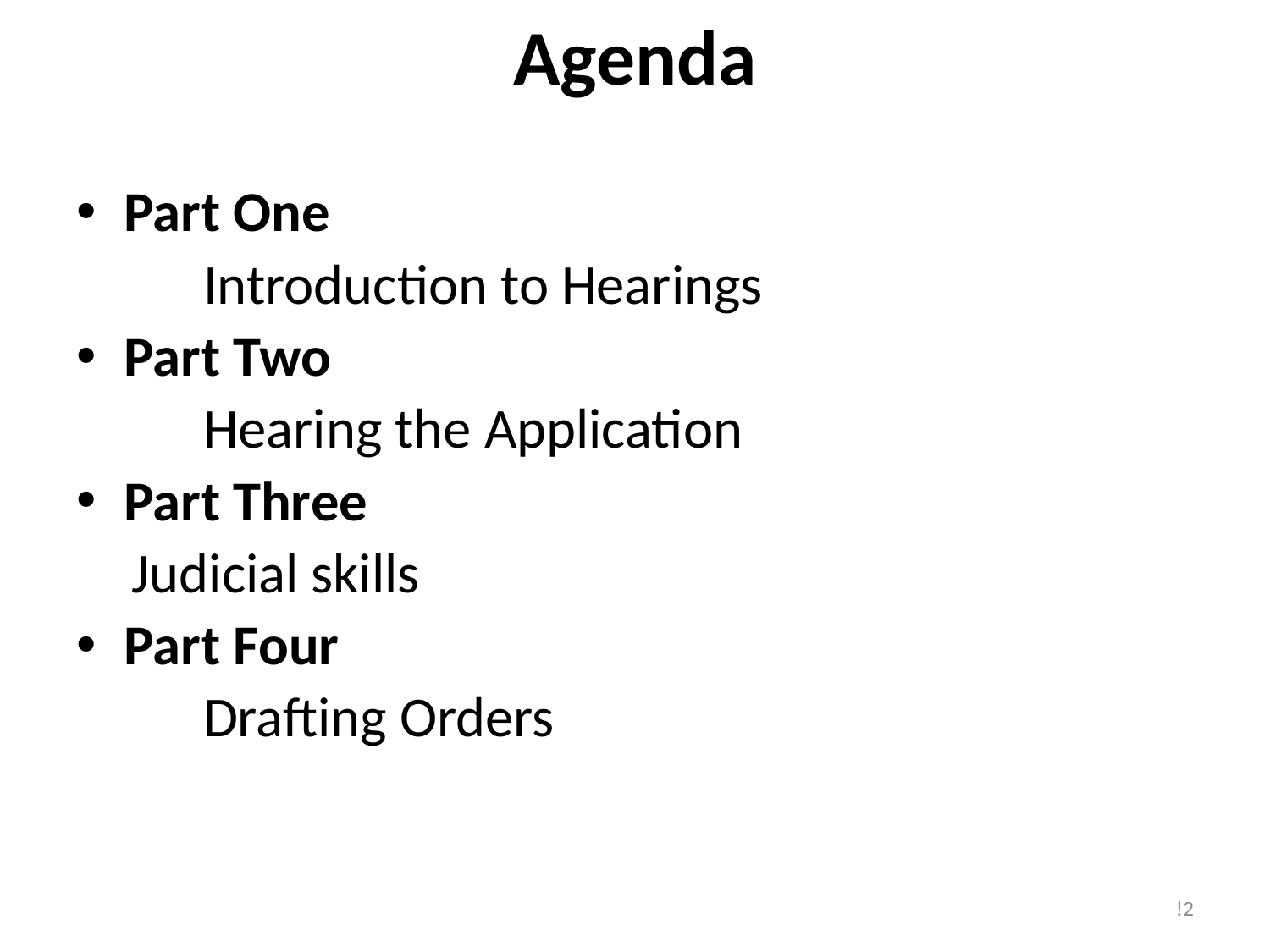

# Agenda
Part One
	Introduction to Hearings
Part Two
	Hearing the Application
Part Three
Judicial skills
Part Four
	Drafting Orders
!2